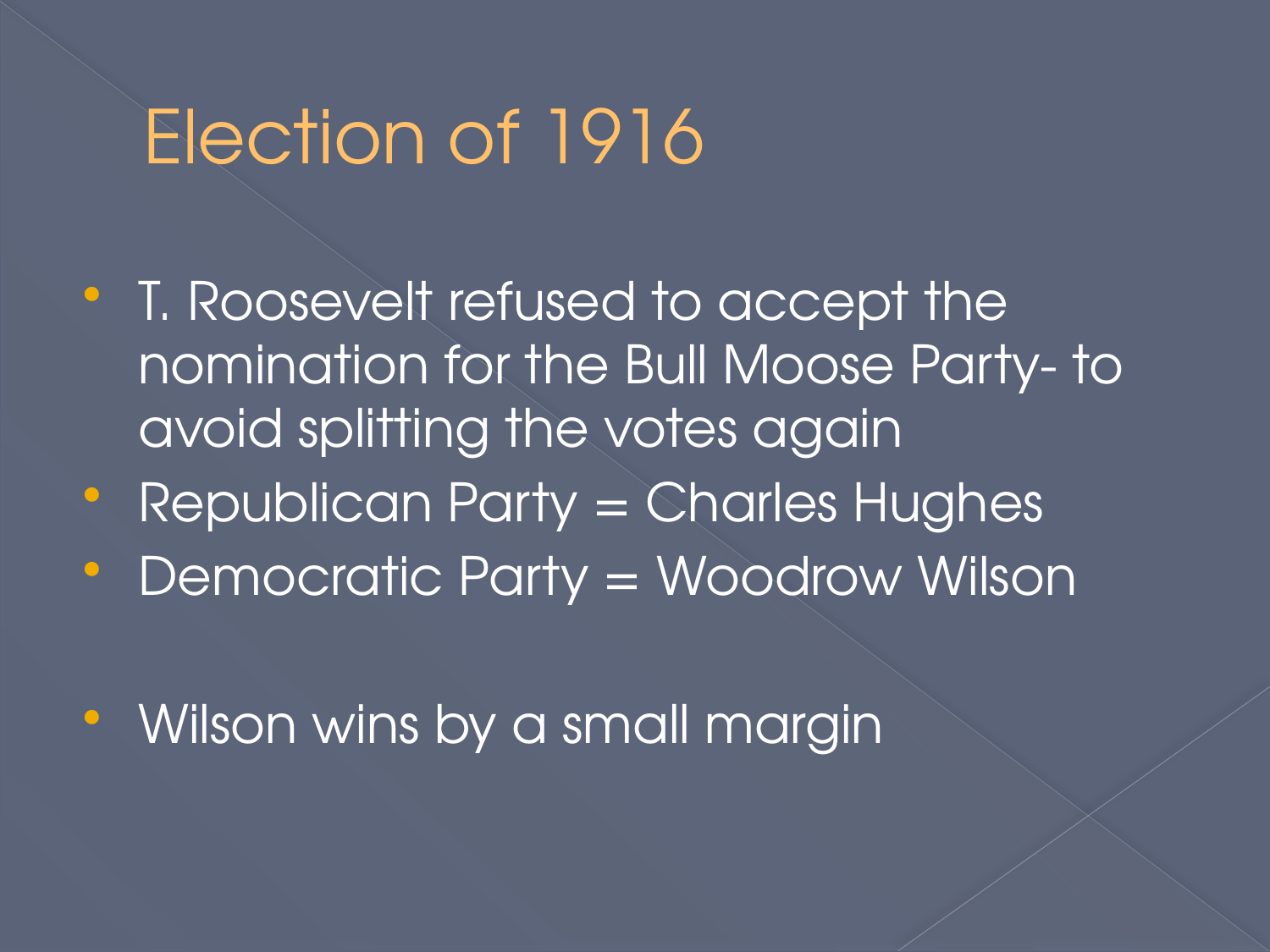

# Election of 1916
T. Roosevelt refused to accept the nomination for the Bull Moose Party- to avoid splitting the votes again
Republican Party = Charles Hughes
Democratic Party = Woodrow Wilson

Wilson wins by a small margin